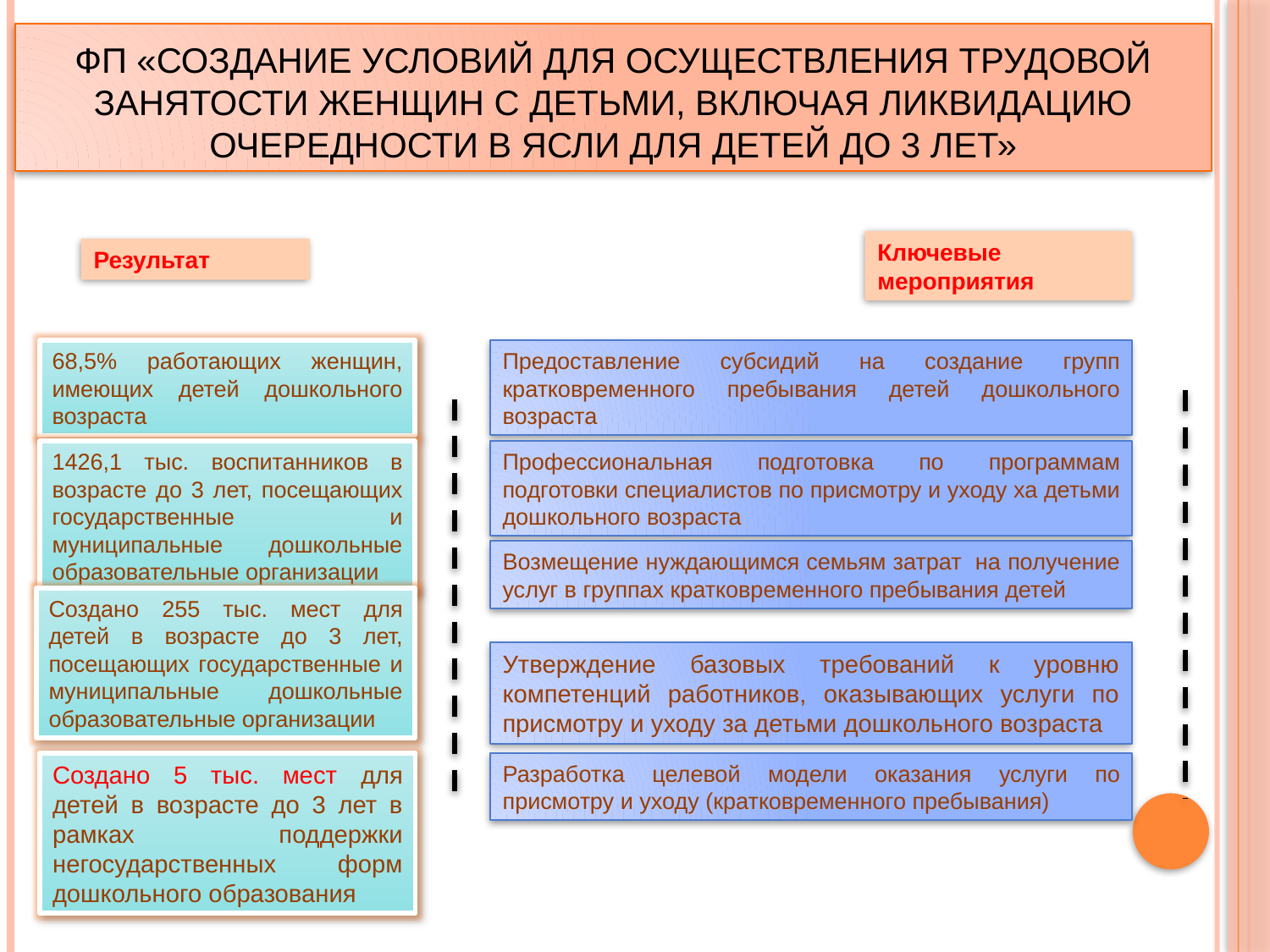

# ФП «Создание условий для осуществления трудовой занятости женщин с детьми, включая ликвидацию очередности в ясли для детей до 3 лет»
Ключевые мероприятия
Результат
68,5% работающих женщин, имеющих детей дошкольного возраста
Предоставление субсидий на создание групп кратковременного пребывания детей дошкольного возраста
1426,1 тыс. воспитанников в возрасте до 3 лет, посещающих государственные и муниципальные дошкольные образовательные организации
Профессиональная подготовка по программам подготовки специалистов по присмотру и уходу ха детьми дошкольного возраста
Возмещение нуждающимся семьям затрат  на получение услуг в группах кратковременного пребывания детей
Создано 255 тыс. мест для детей в возрасте до 3 лет, посещающих государственные и муниципальные дошкольные образовательные организации
Утверждение базовых требований к уровню компетенций работников, оказывающих услуги по присмотру и уходу за детьми дошкольного возраста
Создано 5 тыс. мест для детей в возрасте до 3 лет в рамках поддержки негосударственных форм дошкольного образования
Разработка целевой модели оказания услуги по присмотру и уходу (кратковременного пребывания)